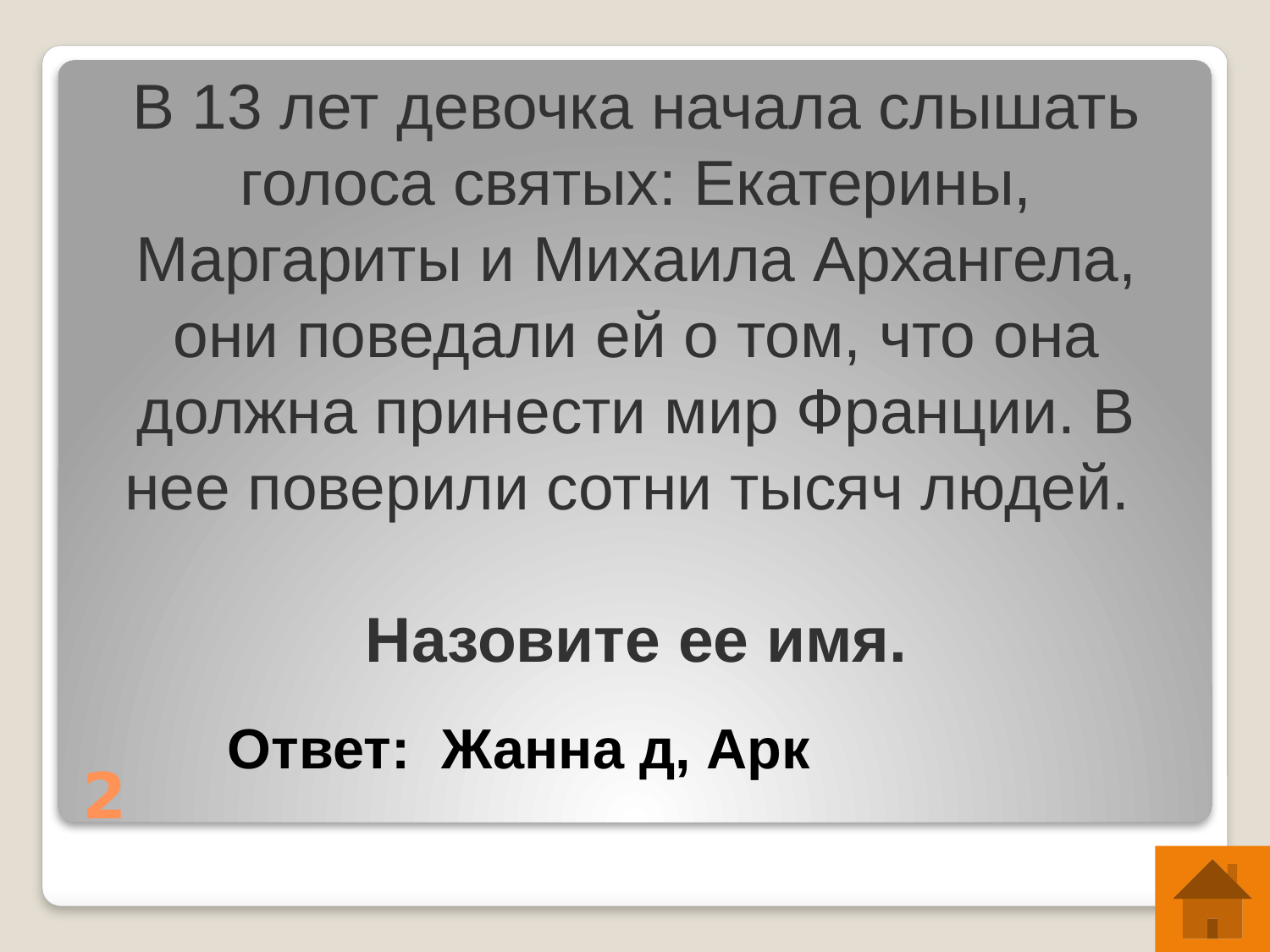

В 13 лет девочка начала слышать голоса святых: Екатерины, Маргариты и Михаила Архангела, они поведали ей о том, что она должна принести мир Франции. В нее поверили сотни тысяч людей.

Назовите ее имя.
# 2
Ответ:  Жанна д, Арк